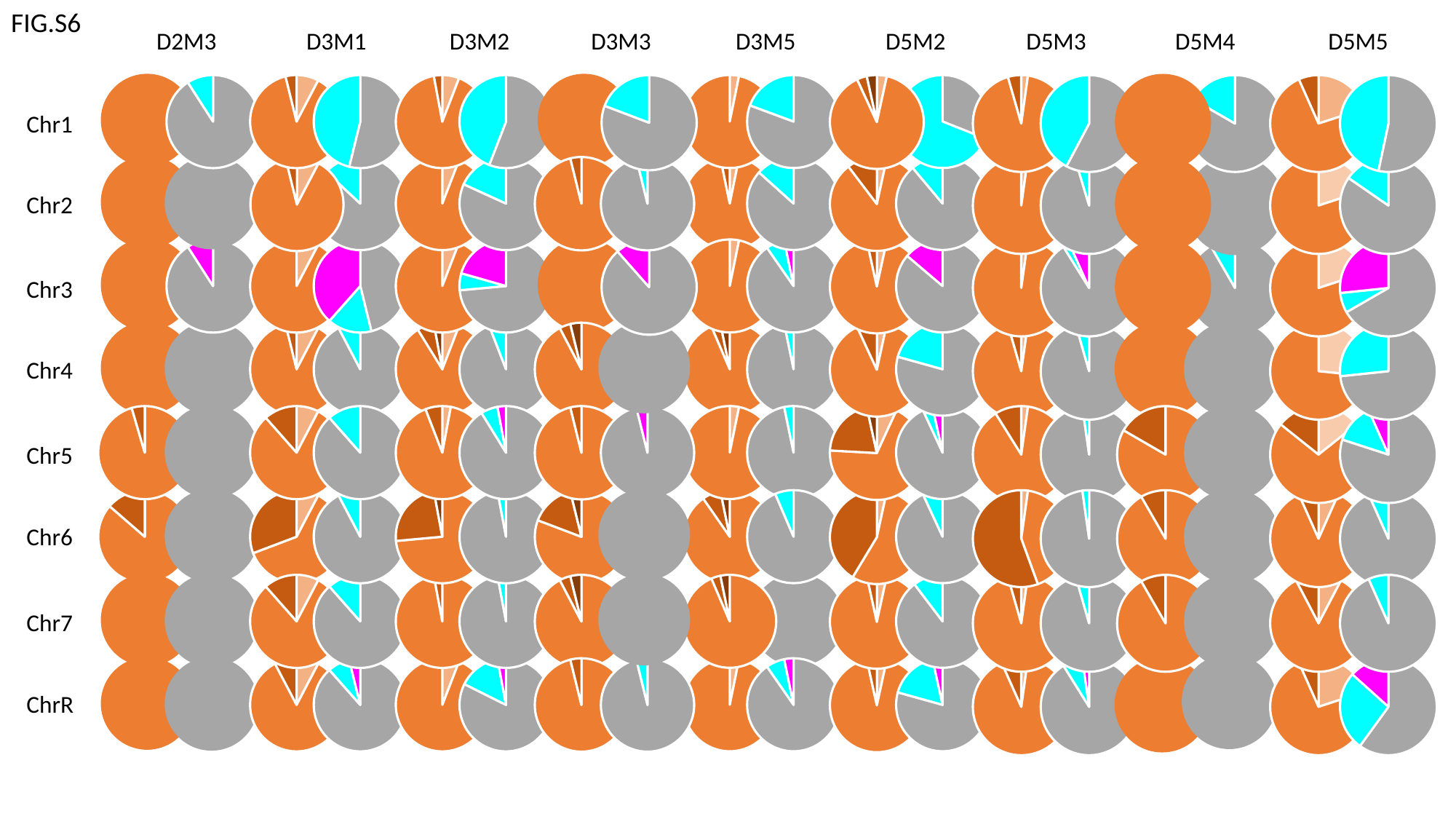

FIG.S6
D2M3
D3M1
D3M2
D3M3
D3M5
D5M2
D5M3
D5M4
D5M5

### Chart

| Category |  |
|---|---|

### Chart

| Category |  |
|---|---|

### Chart

| Category |  |
|---|---|

### Chart

| Category |  |
|---|---|

### Chart

| Category |  |
|---|---|

### Chart

| Category |  |
|---|---|

### Chart

| Category |  |
|---|---|

### Chart

| Category |  |
|---|---|

### Chart

| Category |  |
|---|---|

### Chart

| Category |  |
|---|---|

### Chart

| Category |  |
|---|---|

### Chart

| Category |  |
|---|---|

### Chart

| Category |  |
|---|---|

### Chart

| Category |  |
|---|---|

### Chart

| Category |  |
|---|---|

### Chart

| Category |  |
|---|---|

### Chart

| Category |  |
|---|---|

### Chart

| Category |  |
|---|---|
Chr1

### Chart

| Category |  |
|---|---|

### Chart

| Category |  |
|---|---|

### Chart

| Category |  |
|---|---|

### Chart

| Category |  |
|---|---|

### Chart

| Category |  |
|---|---|

### Chart

| Category |  |  |
|---|---|---|

### Chart

| Category |  |
|---|---|

### Chart

| Category |  |
|---|---|

### Chart

| Category |  |
|---|---|

### Chart

| Category |  |
|---|---|

### Chart

| Category |  |
|---|---|

### Chart

| Category |  |
|---|---|

### Chart

| Category |  |
|---|---|

### Chart

| Category |  |
|---|---|

### Chart

| Category |  |
|---|---|

### Chart

| Category |  |
|---|---|

### Chart

| Category |  |
|---|---|

### Chart

| Category |  |
|---|---|
Chr2

### Chart

| Category |  |
|---|---|

### Chart

| Category |  |
|---|---|

### Chart

| Category |  |
|---|---|

### Chart

| Category |  |
|---|---|

### Chart

| Category |  |
|---|---|

### Chart

| Category |  |
|---|---|

### Chart

| Category |  |
|---|---|

### Chart

| Category |  |
|---|---|

### Chart

| Category |  |
|---|---|

### Chart

| Category |  |
|---|---|

### Chart

| Category |  |
|---|---|

### Chart

| Category |  |
|---|---|

### Chart

| Category |  |
|---|---|

### Chart

| Category |  |
|---|---|

### Chart

| Category |  |
|---|---|

### Chart

| Category |  |
|---|---|

### Chart

| Category |  |
|---|---|

### Chart

| Category |  |
|---|---|
Chr3

### Chart

| Category |  |
|---|---|

### Chart

| Category |  |
|---|---|

### Chart

| Category |  |
|---|---|

### Chart

| Category |  |
|---|---|

### Chart

| Category |  |
|---|---|

### Chart

| Category |  |
|---|---|

### Chart

| Category |  |
|---|---|

### Chart

| Category |  |
|---|---|

### Chart

| Category |  |
|---|---|

### Chart

| Category |  |
|---|---|

### Chart

| Category |  |
|---|---|

### Chart

| Category |  |
|---|---|

### Chart

| Category |  |
|---|---|

### Chart

| Category |  |
|---|---|

### Chart

| Category |  |
|---|---|

### Chart

| Category |  |
|---|---|

### Chart

| Category |  |
|---|---|

### Chart

| Category |  |
|---|---|
Chr4

### Chart

| Category |  |
|---|---|

### Chart

| Category |  |
|---|---|

### Chart

| Category |  |
|---|---|

### Chart

| Category |  |
|---|---|

### Chart

| Category |  |
|---|---|

### Chart

| Category |  |
|---|---|

### Chart

| Category |  |
|---|---|

### Chart

| Category |  |
|---|---|

### Chart

| Category |  |
|---|---|

### Chart

| Category |  |
|---|---|

### Chart

| Category |  |
|---|---|

### Chart

| Category |  |
|---|---|

### Chart

| Category |  |
|---|---|

### Chart

| Category |  |
|---|---|

### Chart

| Category |  |
|---|---|

### Chart

| Category |  |
|---|---|

### Chart

| Category |  |
|---|---|

### Chart

| Category |  |
|---|---|
Chr5

### Chart

| Category |  |
|---|---|

### Chart

| Category |  |
|---|---|

### Chart

| Category |  |
|---|---|

### Chart

| Category |  |
|---|---|

### Chart

| Category |  |
|---|---|

### Chart

| Category |  |
|---|---|

### Chart

| Category |  |
|---|---|

### Chart

| Category |  |
|---|---|

### Chart

| Category |  |
|---|---|

### Chart

| Category |  |
|---|---|

### Chart

| Category |  |
|---|---|

### Chart

| Category |  |
|---|---|

### Chart

| Category |  |
|---|---|

### Chart

| Category |  |
|---|---|

### Chart

| Category |  |
|---|---|

### Chart

| Category |  |
|---|---|

### Chart

| Category |  |
|---|---|

### Chart

| Category |  |
|---|---|
Chr6

### Chart

| Category |  |
|---|---|

### Chart

| Category |  |
|---|---|

### Chart

| Category |  |
|---|---|

### Chart

| Category |  |
|---|---|

### Chart

| Category |  |
|---|---|

### Chart

| Category |  |
|---|---|

### Chart

| Category |  |
|---|---|

### Chart

| Category |  |
|---|---|

### Chart

| Category |  |
|---|---|

### Chart

| Category |  |  |
|---|---|---|

### Chart

| Category |  |
|---|---|

### Chart

| Category |  |
|---|---|

### Chart

| Category |  |
|---|---|

### Chart

| Category |  |
|---|---|

### Chart

| Category |  |
|---|---|

### Chart

| Category |  |
|---|---|

### Chart

| Category |  |
|---|---|

### Chart

| Category |  |
|---|---|
Chr7

### Chart

| Category |  |
|---|---|

### Chart

| Category |  |
|---|---|

### Chart

| Category |  |
|---|---|

### Chart

| Category |  |
|---|---|

### Chart

| Category |  |
|---|---|

### Chart

| Category |  |
|---|---|

### Chart

| Category |  |
|---|---|

### Chart

| Category |  |  |
|---|---|---|

### Chart

| Category |  |
|---|---|

### Chart

| Category |  |
|---|---|

### Chart

| Category |  |  |
|---|---|---|

### Chart

| Category |  |
|---|---|

### Chart

| Category |  |
|---|---|

### Chart

| Category |  |
|---|---|

### Chart

| Category |  |
|---|---|

### Chart

| Category |  |
|---|---|

### Chart

| Category |  |
|---|---|

### Chart

| Category |  |
|---|---|
ChrR